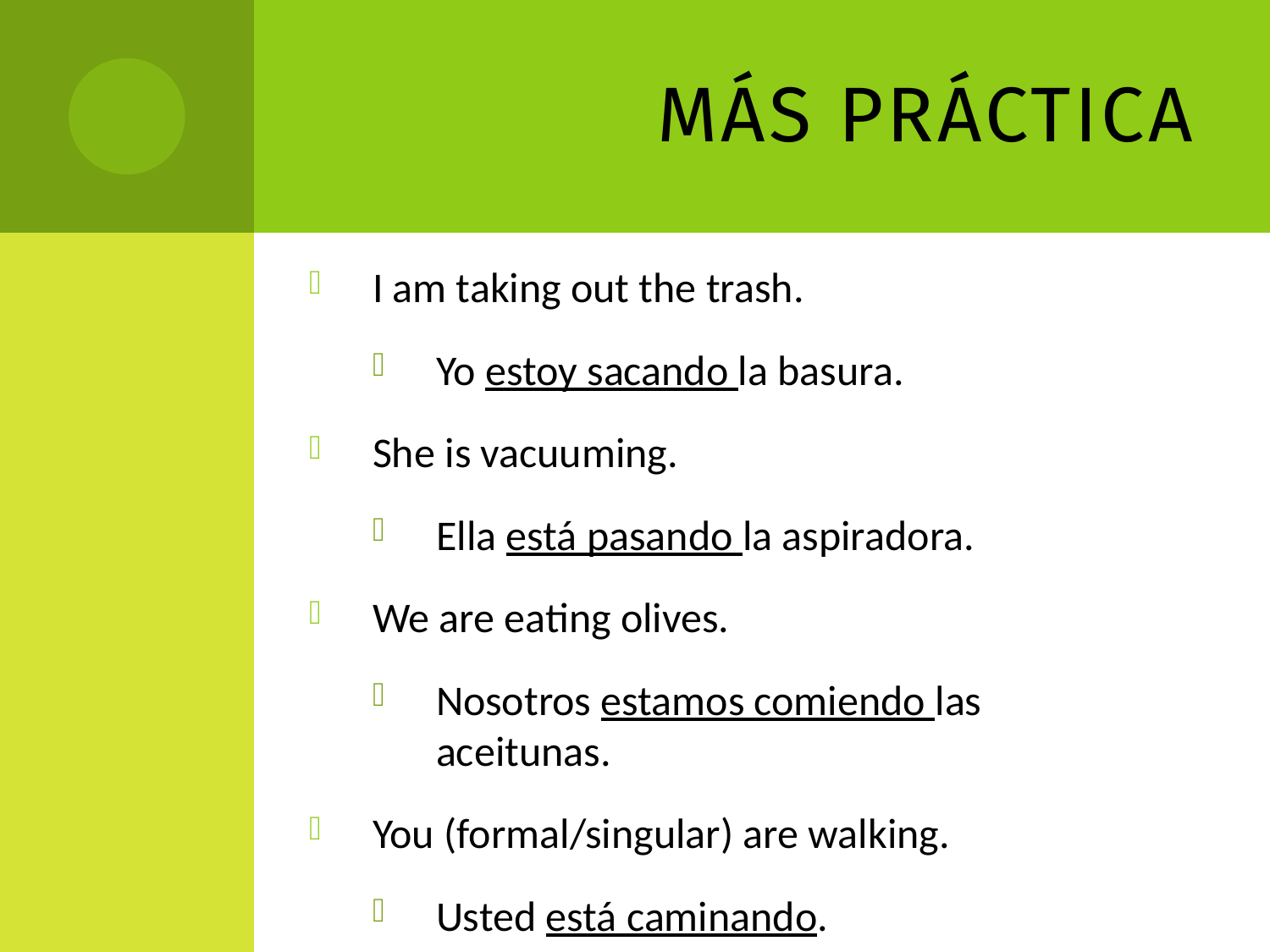

# Más Práctica
I am taking out the trash.
Yo estoy sacando la basura.
She is vacuuming.
Ella está pasando la aspiradora.
We are eating olives.
Nosotros estamos comiendo las aceitunas.
You (formal/singular) are walking.
Usted está caminando.